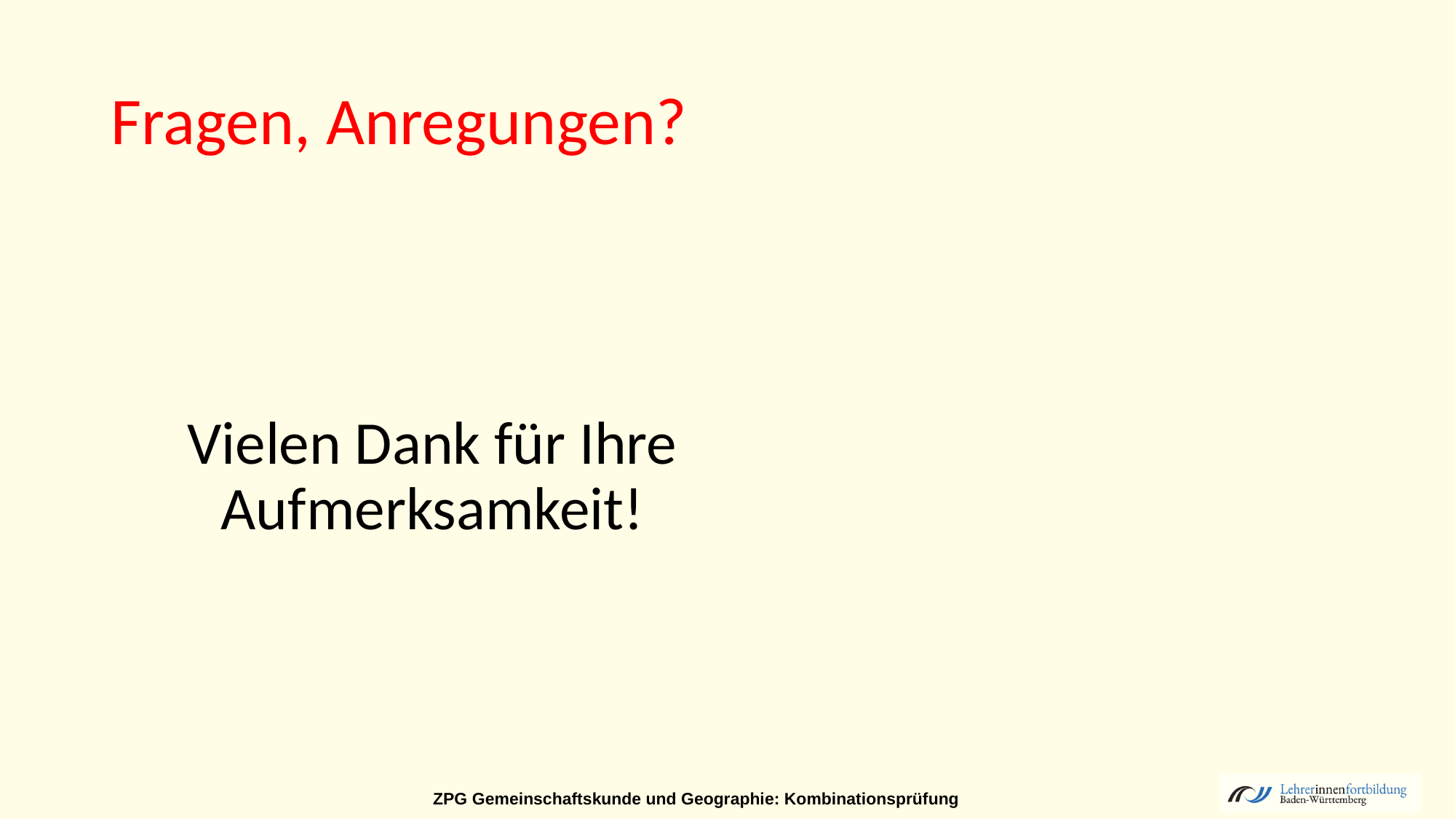

Fragen, Anregungen?

Vielen Dank für Ihre Aufmerksamkeit!